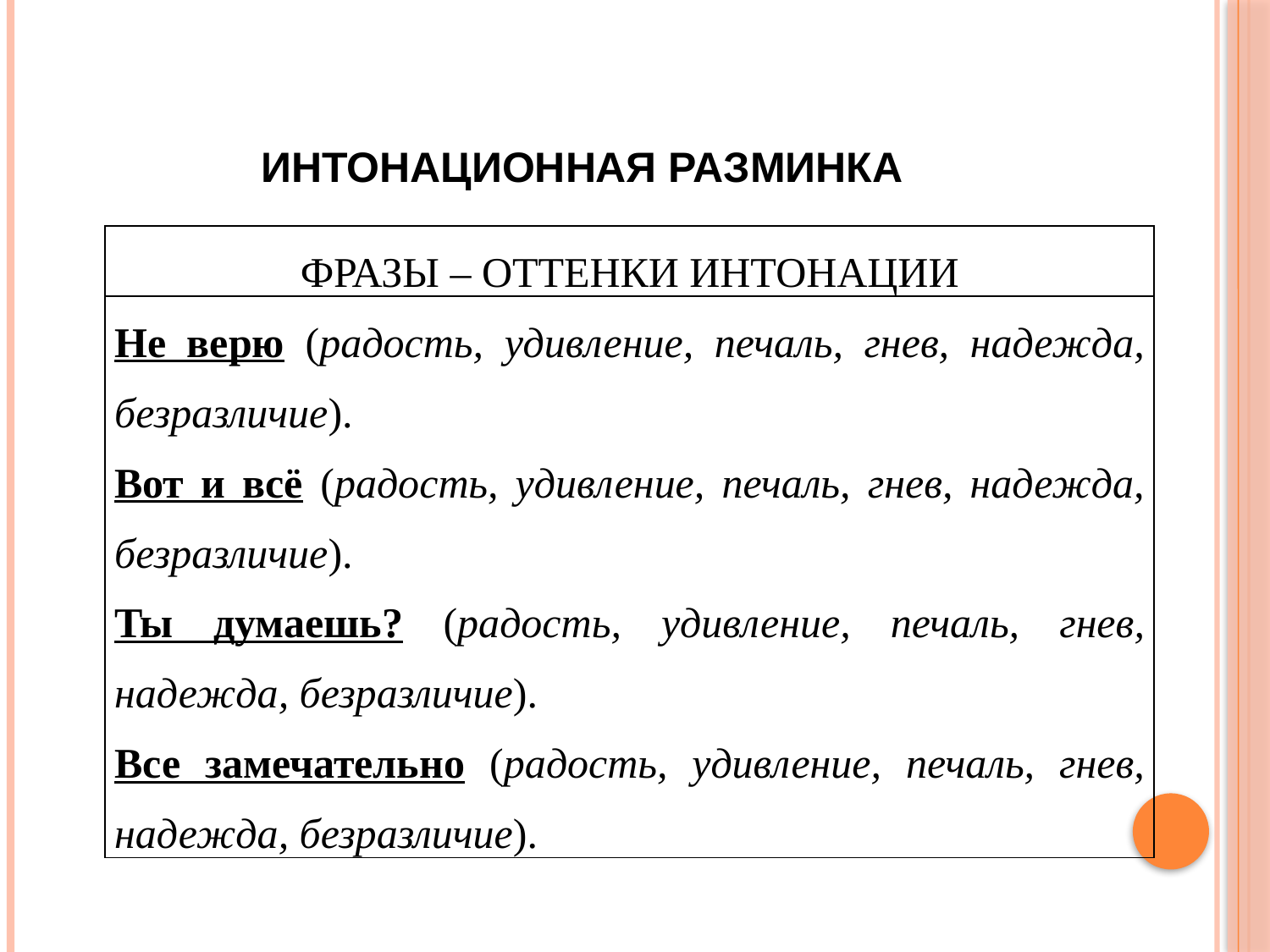

# ИНТОНАЦИОННАЯ РАЗМИНКА
| ФРАЗЫ – ОТТЕНКИ ИНТОНАЦИИ |
| --- |
| Не верю (радость, удивление, печаль, гнев, надежда, безразличие). Вот и всё (радость, удивление, печаль, гнев, надежда, безразличие). Ты думаешь? (радость, удивление, печаль, гнев, надежда, безразличие). Все замечательно (радость, удивление, печаль, гнев, надежда, безразличие). |